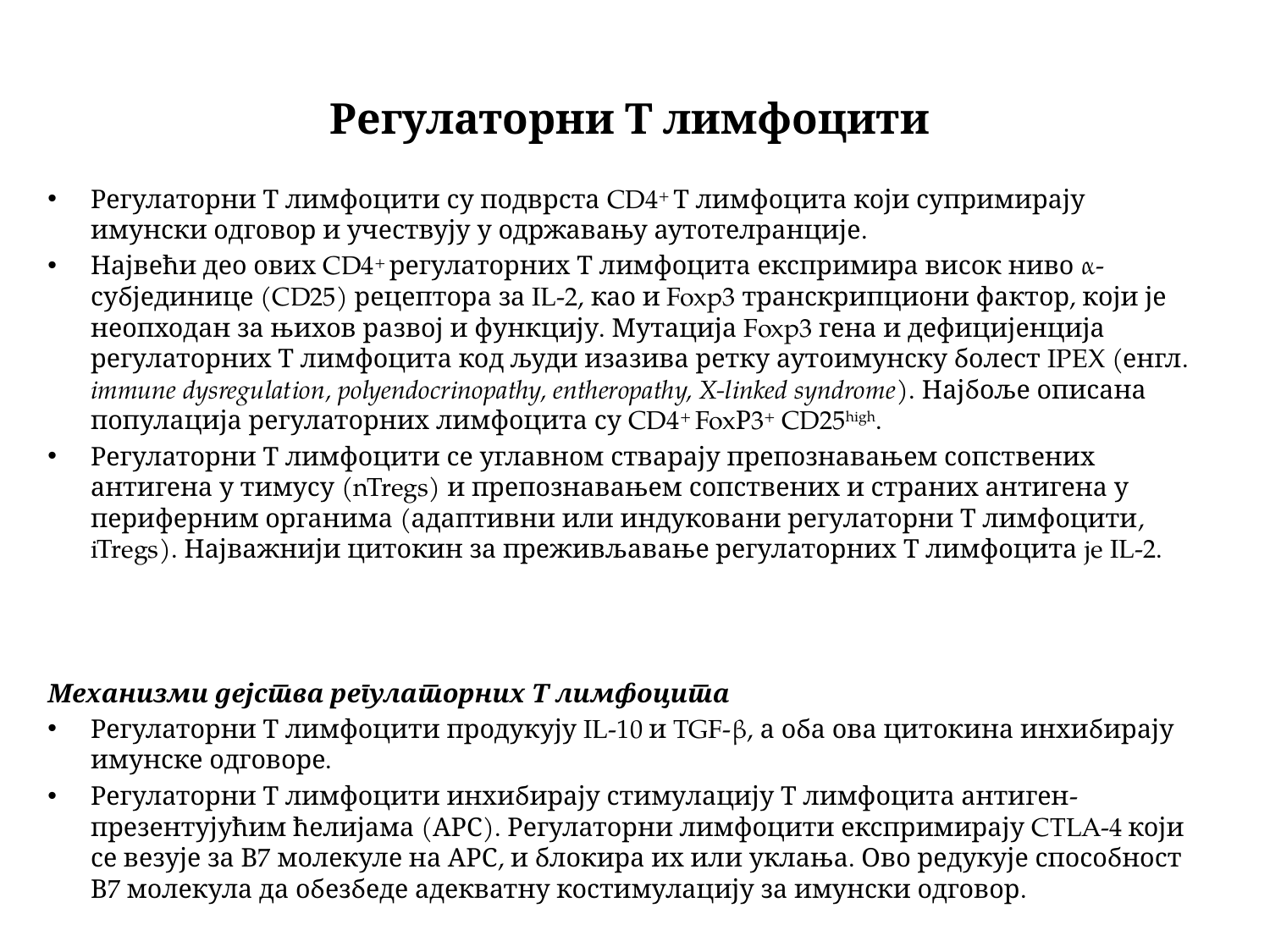

# Регулаторни Т лимфоцити
Регулаторни Т лимфоцити су подврста CD4+ Т лимфоцита који супримирају имунски одговор и учествују у одржавању аутотелранције.
Највећи део ових CD4+ регулаторних Т лимфоцита експримира висок ниво α-субјединице (CD25) рецептора за IL-2, као и Foxp3 транскрипциони фактор, који је неопходан за њихов развој и функцију. Мутација Foxp3 гена и дефицијенција регулаторних Т лимфоцита код људи изазива ретку аутоимунску болест IPEX (енгл. immune dysregulation, polyendocrinopathy, entheropathy, X-linked syndrome). Најбоље описана популација регулаторних лимфоцита су CD4+ FoxР3+ CD25high.
Регулаторни Т лимфоцити се углавном стварају препознавањем сопствених антигена у тимусу (nTregs) и препознавањем сопствених и страних антигена у периферним органима (адаптивни или индуковани регулаторни Т лимфоцити, iTregs). Најважнији цитокин за преживљавање регулаторних Т лимфоцита je IL-2.

Механизми дејства регулаторних Т лимфоцита
Регулаторни Т лимфоцити продукују IL-10 и TGF-β, а оба ова цитокина инхибирају имунске одговоре.
Регулаторни Т лимфоцити инхибирају стимулацију Т лимфоцита антиген-презентујућим ћелијама (АРС). Регулаторни лимфоцити експримирају CTLA-4 који се везује за В7 молекуле на АРС, и блокира их или уклања. Ово редукује способност В7 молекула да обезбеде адекватну костимулацију за имунски одговор.